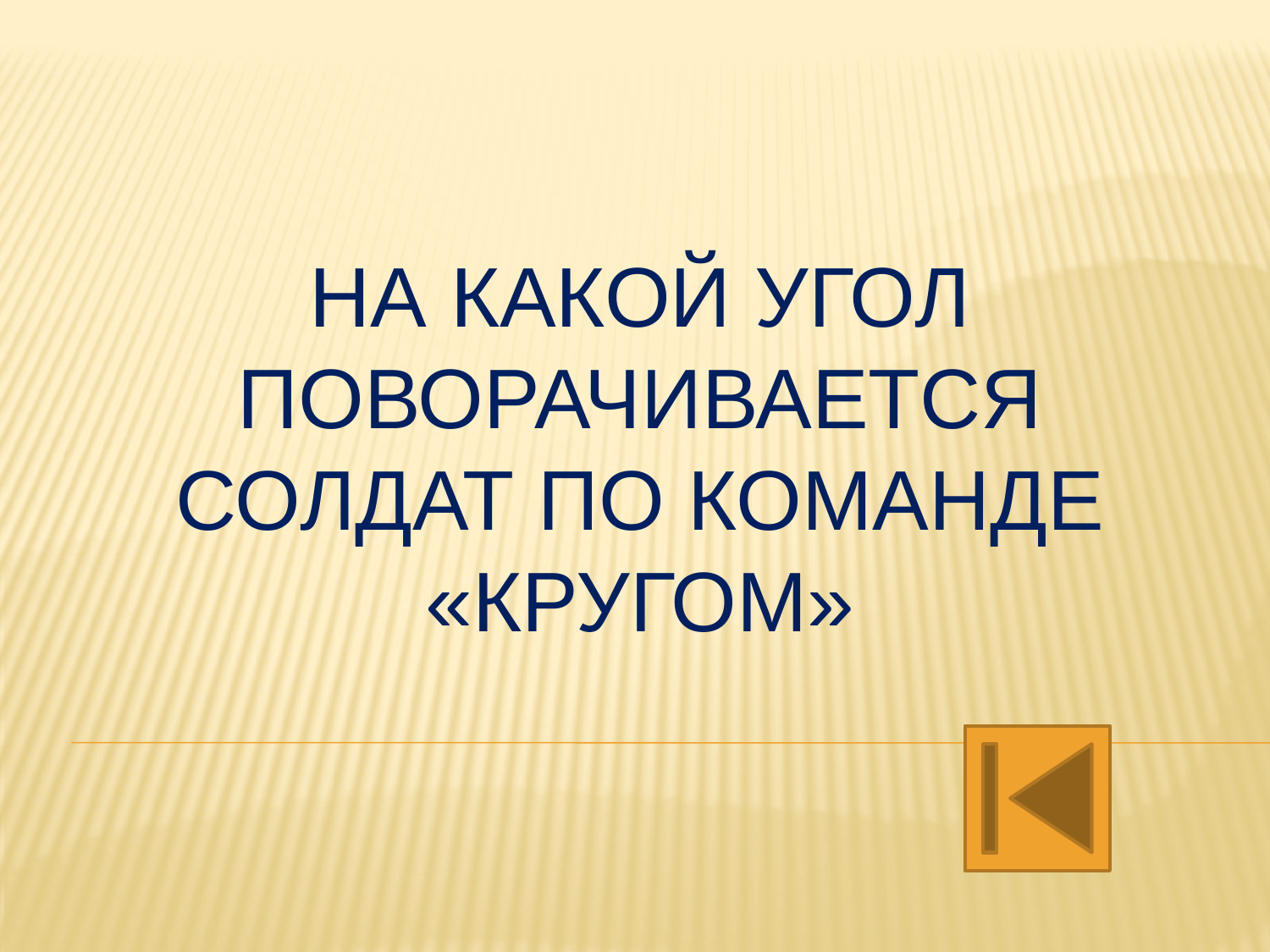

# На какой угол поворачивается солдат по команде «Кругом»